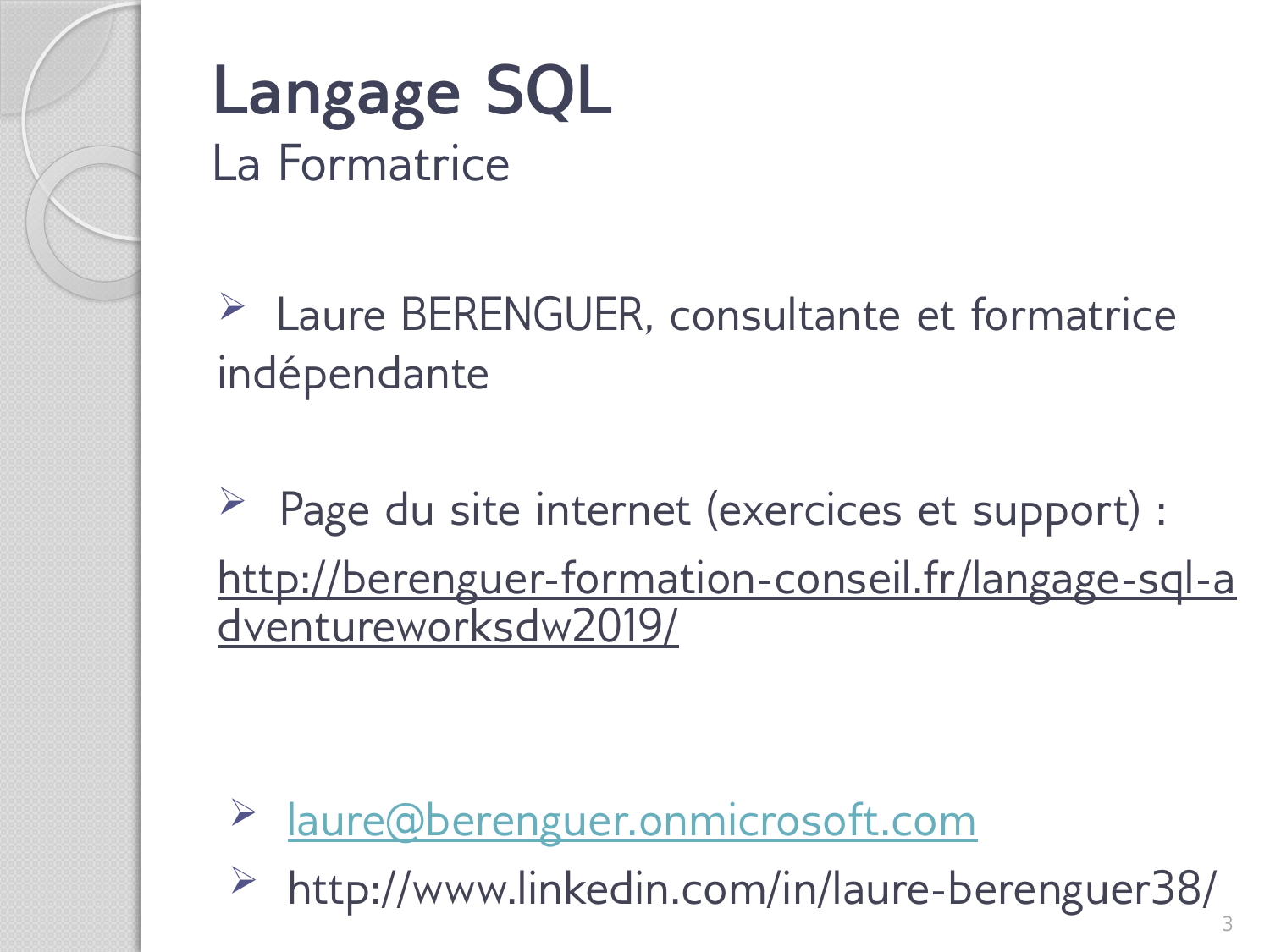

# Langage SQL La Formatrice
  Laure BERENGUER, consultante et formatrice indépendante

Page du site internet (exercices et support) :
http://berenguer-formation-conseil.fr/langage-sql-adventureworksdw2019/

  laure@berenguer.onmicrosoft.com
  http://www.linkedin.com/in/laure-berenguer38/
3